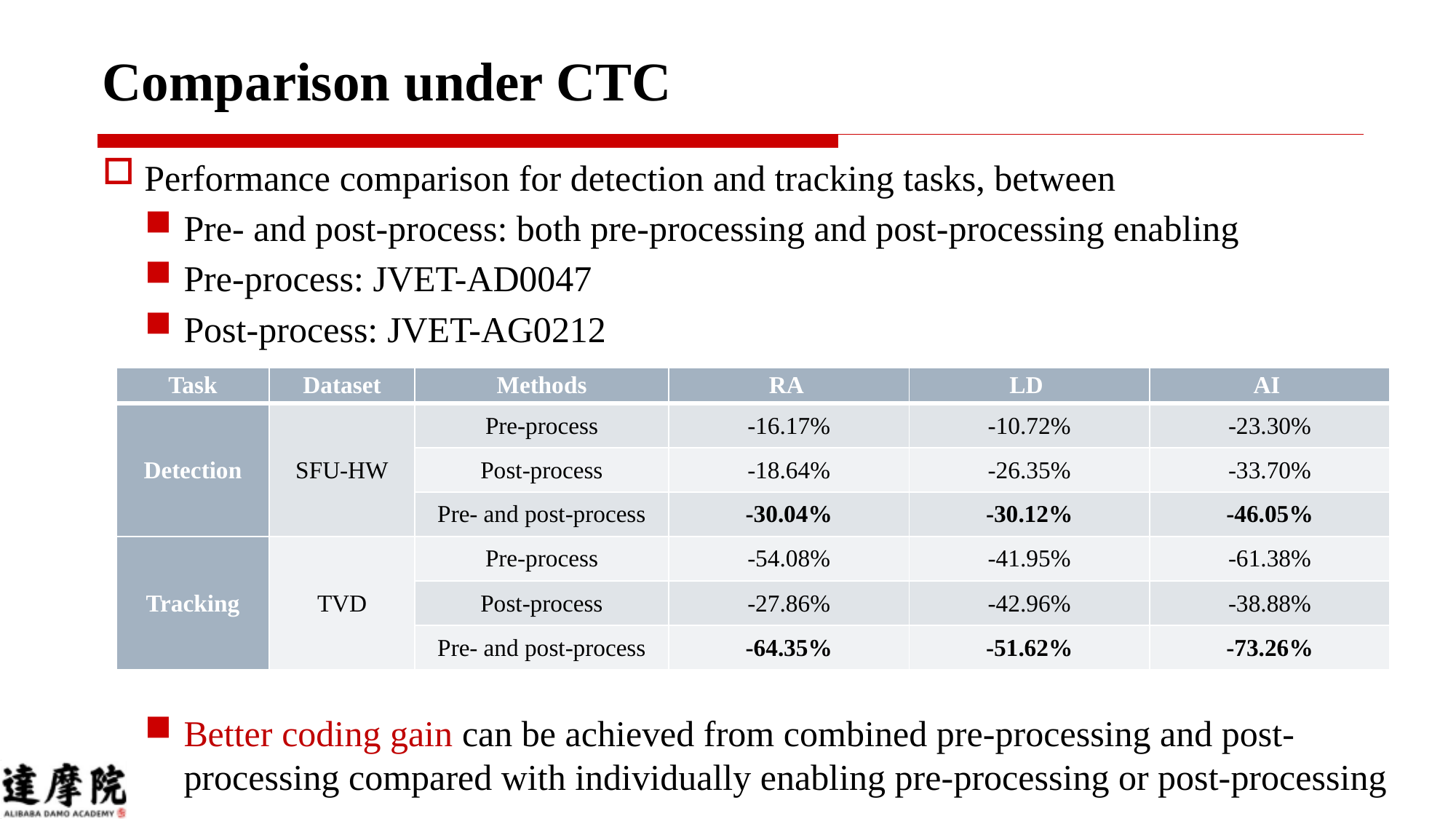

# Comparison under CTC
Performance comparison for detection and tracking tasks, between
Pre- and post-process: both pre-processing and post-processing enabling
Pre-process: JVET-AD0047
Post-process: JVET-AG0212

Better coding gain can be achieved from combined pre-processing and post-processing compared with individually enabling pre-processing or post-processing

| Task | Dataset | Methods | RA | LD | AI |
| --- | --- | --- | --- | --- | --- |
| Detection | SFU-HW | Pre-process | -16.17% | -10.72% | -23.30% |
|  |  | Post-process | -18.64% | -26.35% | -33.70% |
|  |  | Pre- and post-process | -30.04% | -30.12% | -46.05% |
| Tracking | TVD | Pre-process | -54.08% | -41.95% | -61.38% |
|  |  | Post-process | -27.86% | -42.96% | -38.88% |
|  |  | Pre- and post-process | -64.35% | -51.62% | -73.26% |